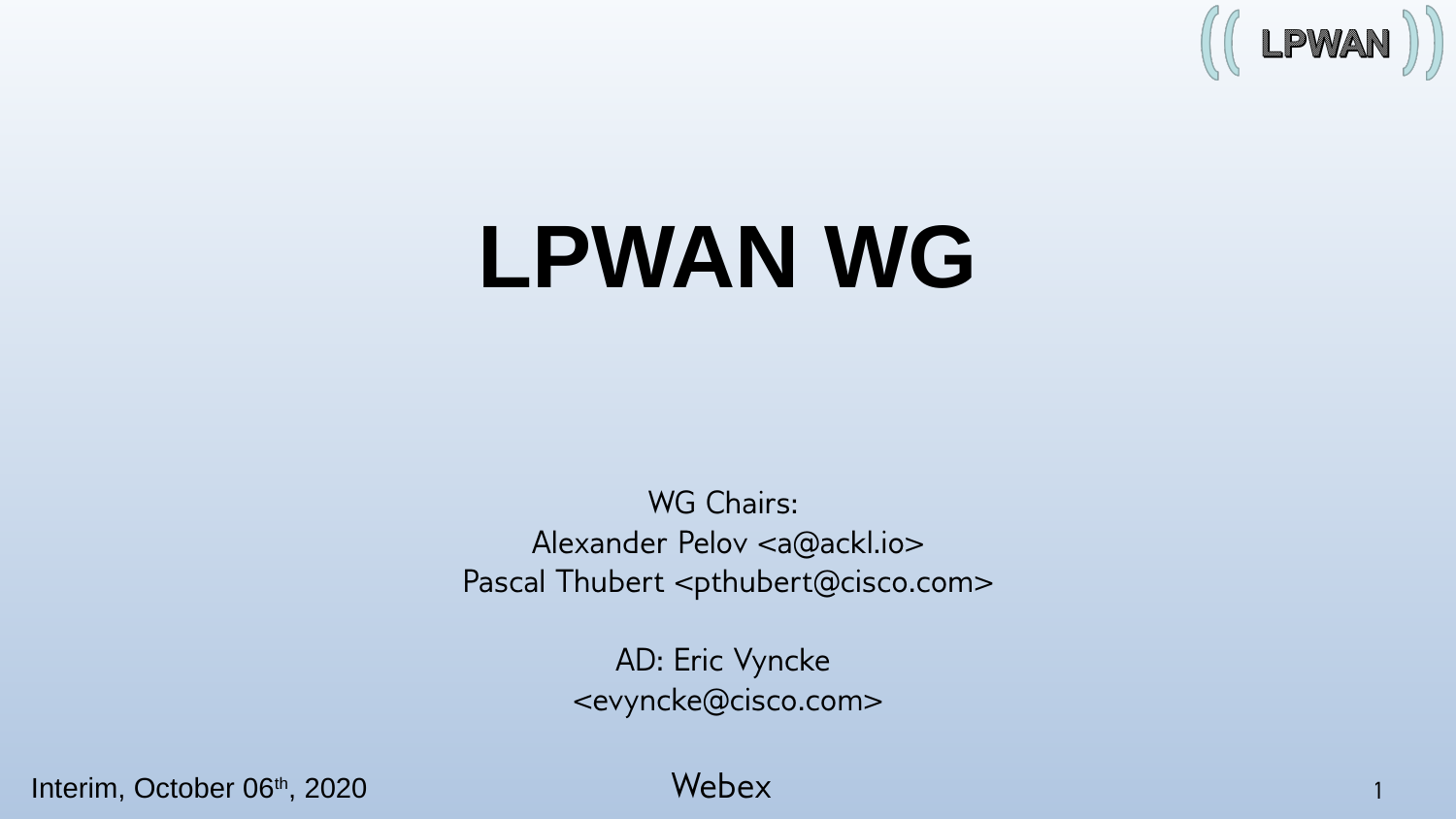

LPWAN WG
WG Chairs:
Alexander Pelov <a@ackl.io>
Pascal Thubert <pthubert@cisco.com>

AD: Eric Vyncke
<evyncke@cisco.com>

Webex
1